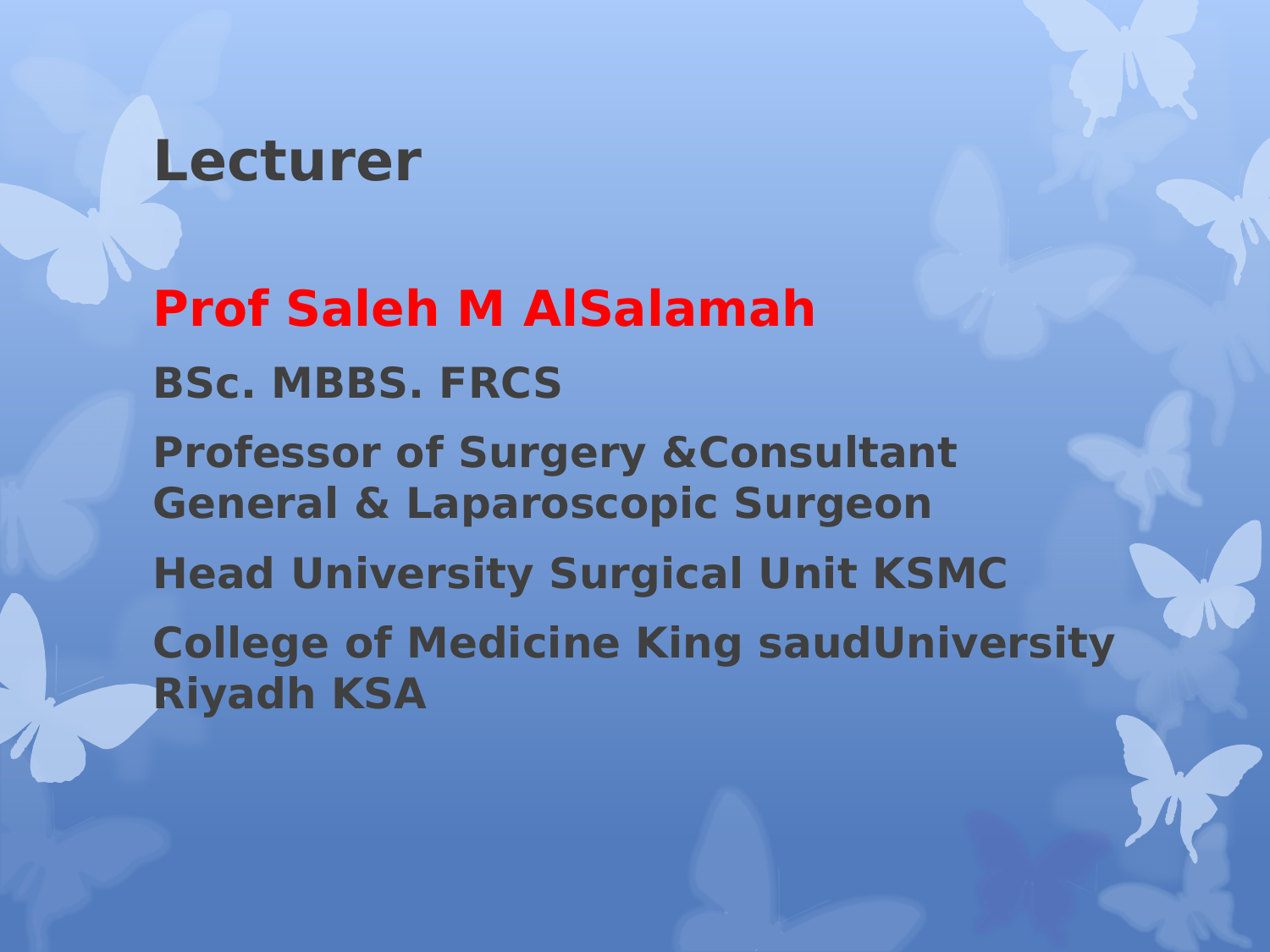

# Lecturer
Prof Saleh M AlSalamah
BSc. MBBS. FRCS
Professor of Surgery &Consultant General & Laparoscopic Surgeon
Head University Surgical Unit KSMC
College of Medicine King saudUniversity Riyadh KSA